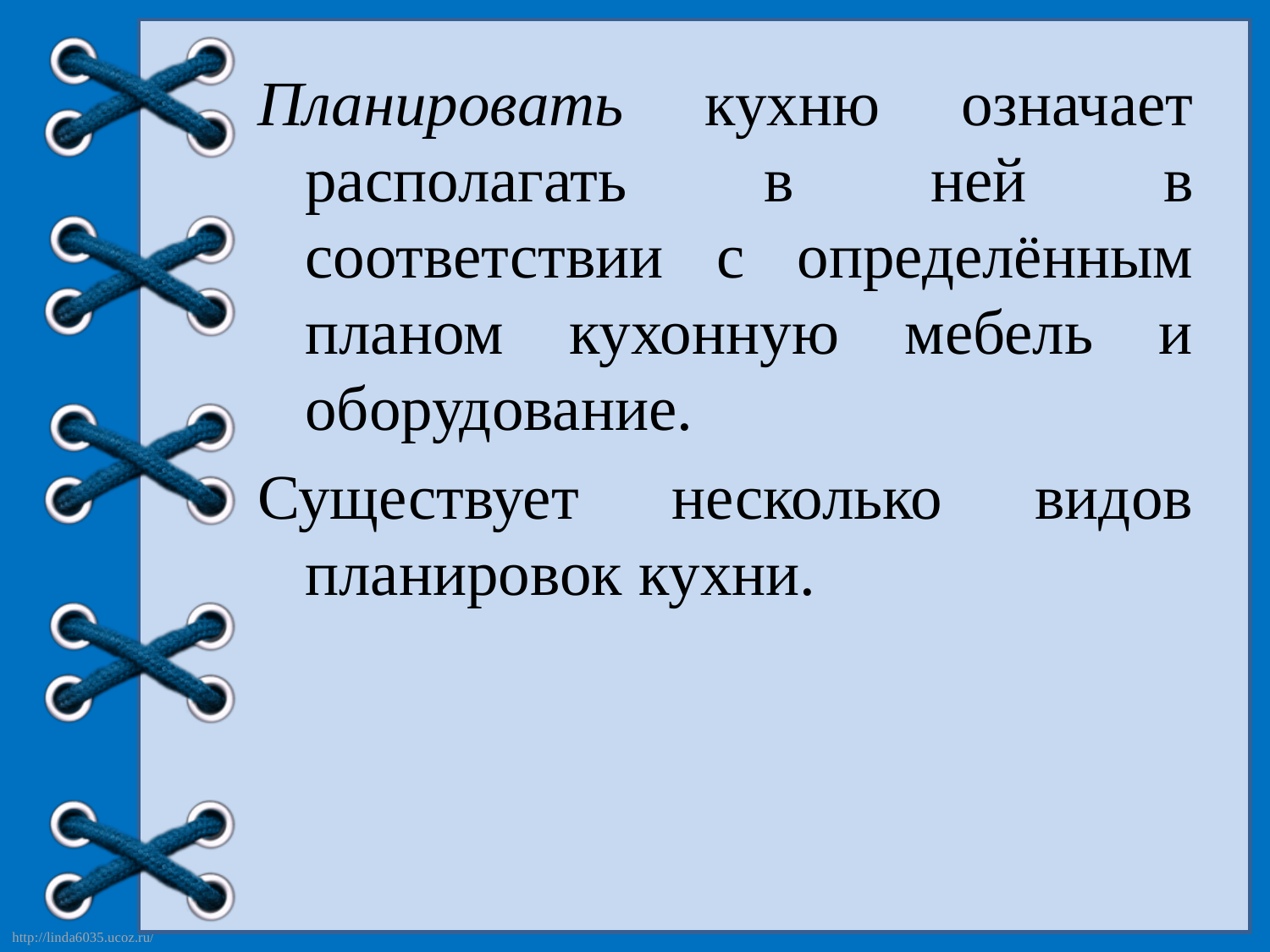

Планировать кухню означает располагать в ней в соответствии с определённым планом кухонную мебель и оборудование.
Существует несколько видов планировок кухни.